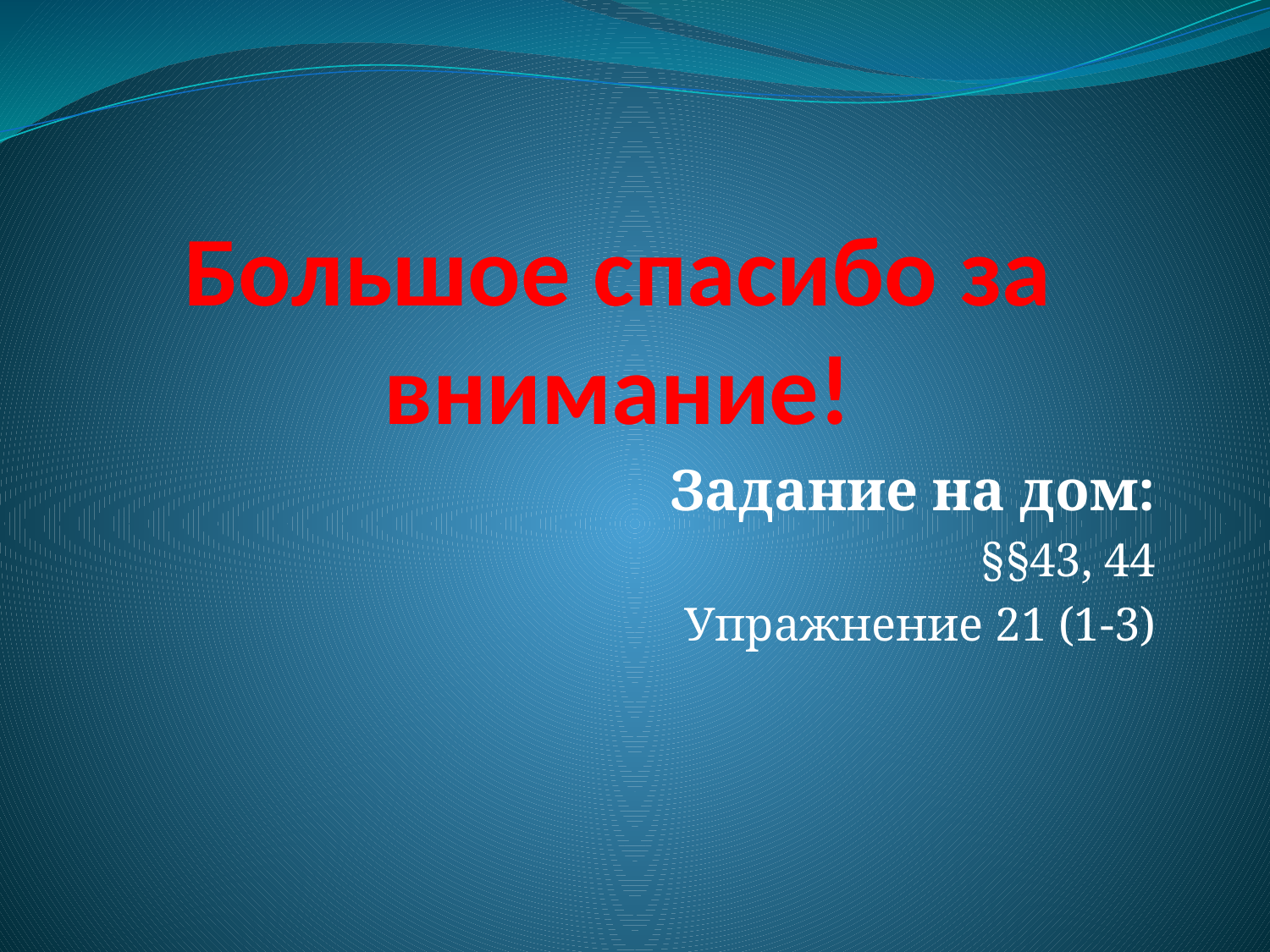

# Большое спасибо за внимание!
Задание на дом:
§§43, 44
Упражнение 21 (1-3)